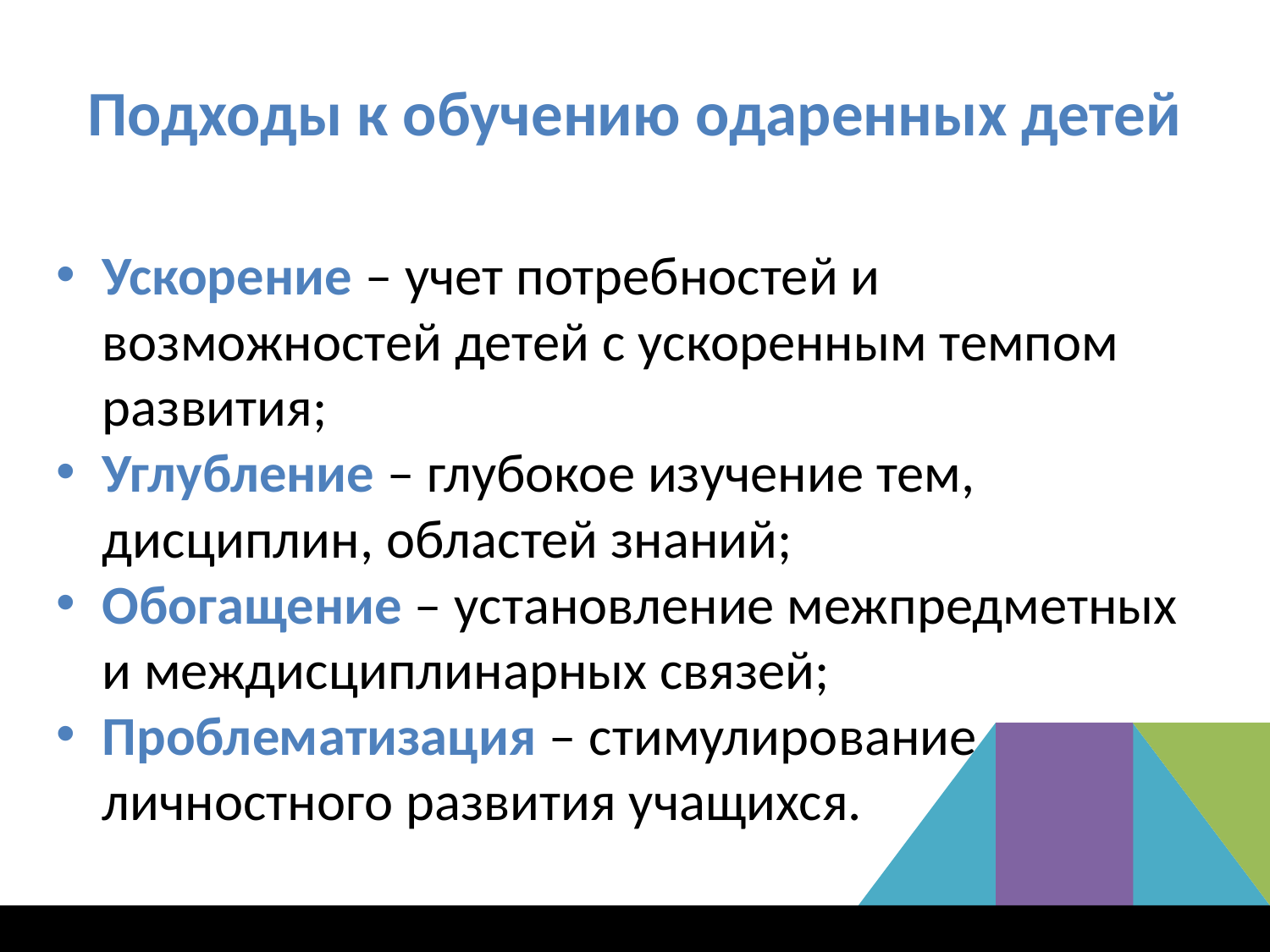

# Подходы к обучению одаренных детей
Ускорение – учет потребностей и возможностей детей с ускоренным темпом развития;
Углубление – глубокое изучение тем, дисциплин, областей знаний;
Обогащение – установление межпредметных и междисциплинарных связей;
Проблематизация – стимулирование личностного развития учащихся.